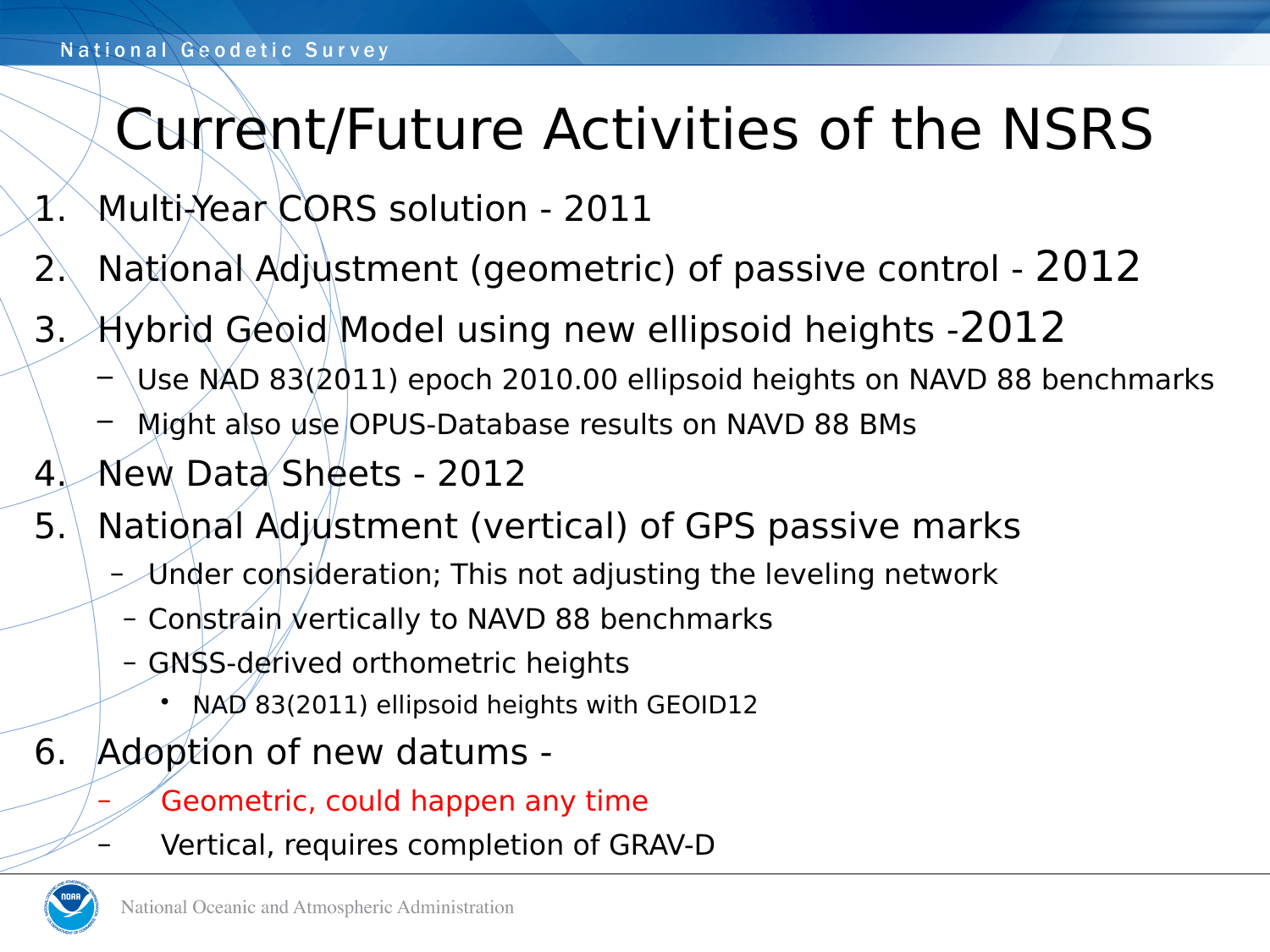

# Current/Future Activities of the NSRS
Multi-Year CORS solution - 2011
National Adjustment (geometric) of passive control - 2012
Hybrid Geoid Model using new ellipsoid heights -2012
Use NAD 83(2011) epoch 2010.00 ellipsoid heights on NAVD 88 benchmarks
Might also use OPUS-Database results on NAVD 88 BMs
New Data Sheets - 2012
National Adjustment (vertical) of GPS passive marks
Under consideration; This not adjusting the leveling network
Constrain vertically to NAVD 88 benchmarks
GNSS-derived orthometric heights
NAD 83(2011) ellipsoid heights with GEOID12
Adoption of new datums -
Geometric, could happen any time
Vertical, requires completion of GRAV-D